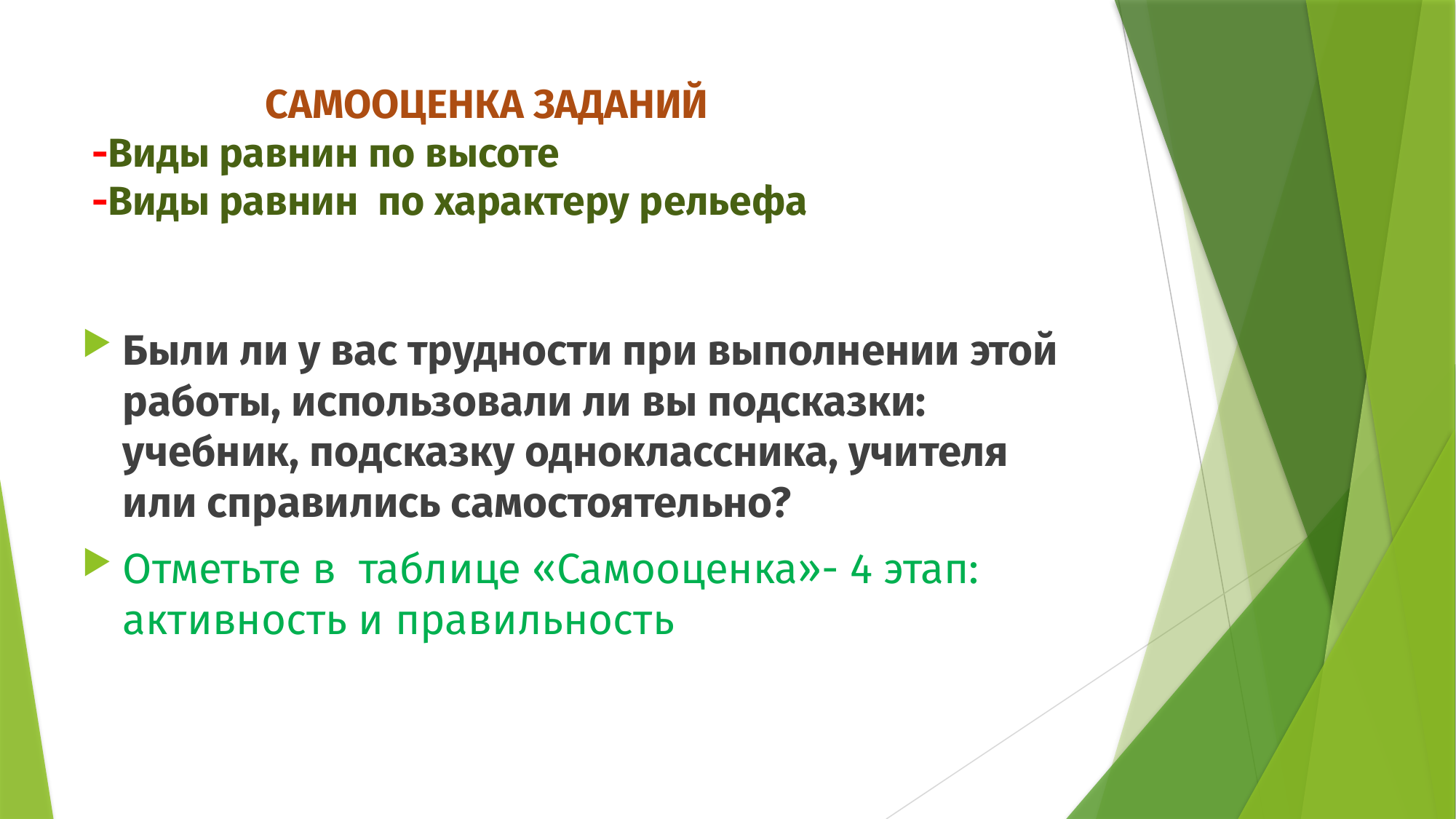

# САМООЦЕНКА ЗАДАНИЙ -Виды равнин по высоте -Виды равнин  по характеру рельефа
Были ли у вас трудности при выполнении этой работы, использовали ли вы подсказки: учебник, подсказку одноклассника, учителя или справились самостоятельно?
Отметьте в  таблице «Самооценка»- 4 этап: активность и правильность